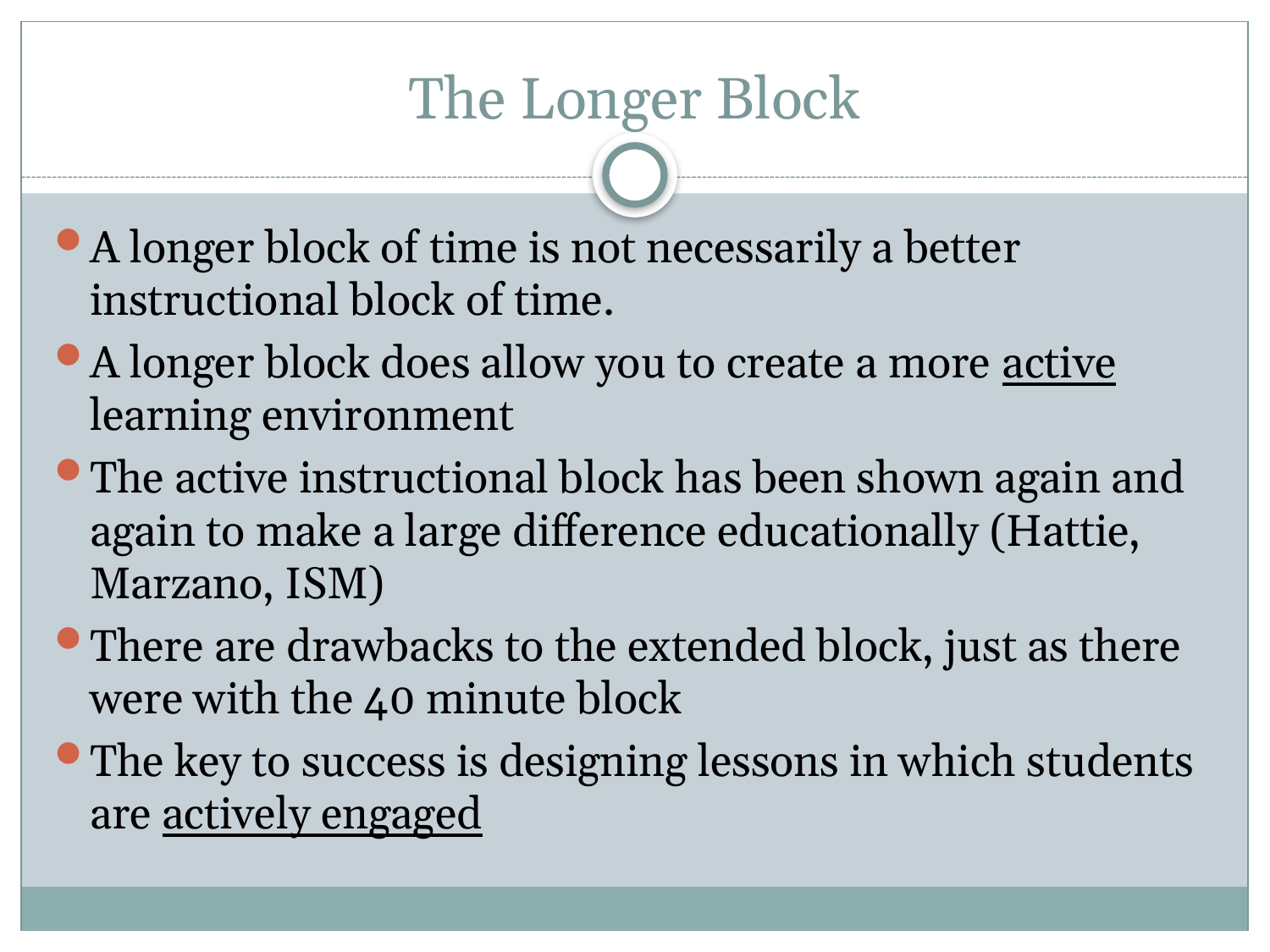

# The Longer Block
A longer block of time is not necessarily a better instructional block of time.
A longer block does allow you to create a more active  learning environment
The active instructional block has been shown again and again to make a large difference educationally (Hattie, Marzano, ISM)
There are drawbacks to the extended block, just as there were with the 40 minute block
The key to success is designing lessons in which students are actively engaged